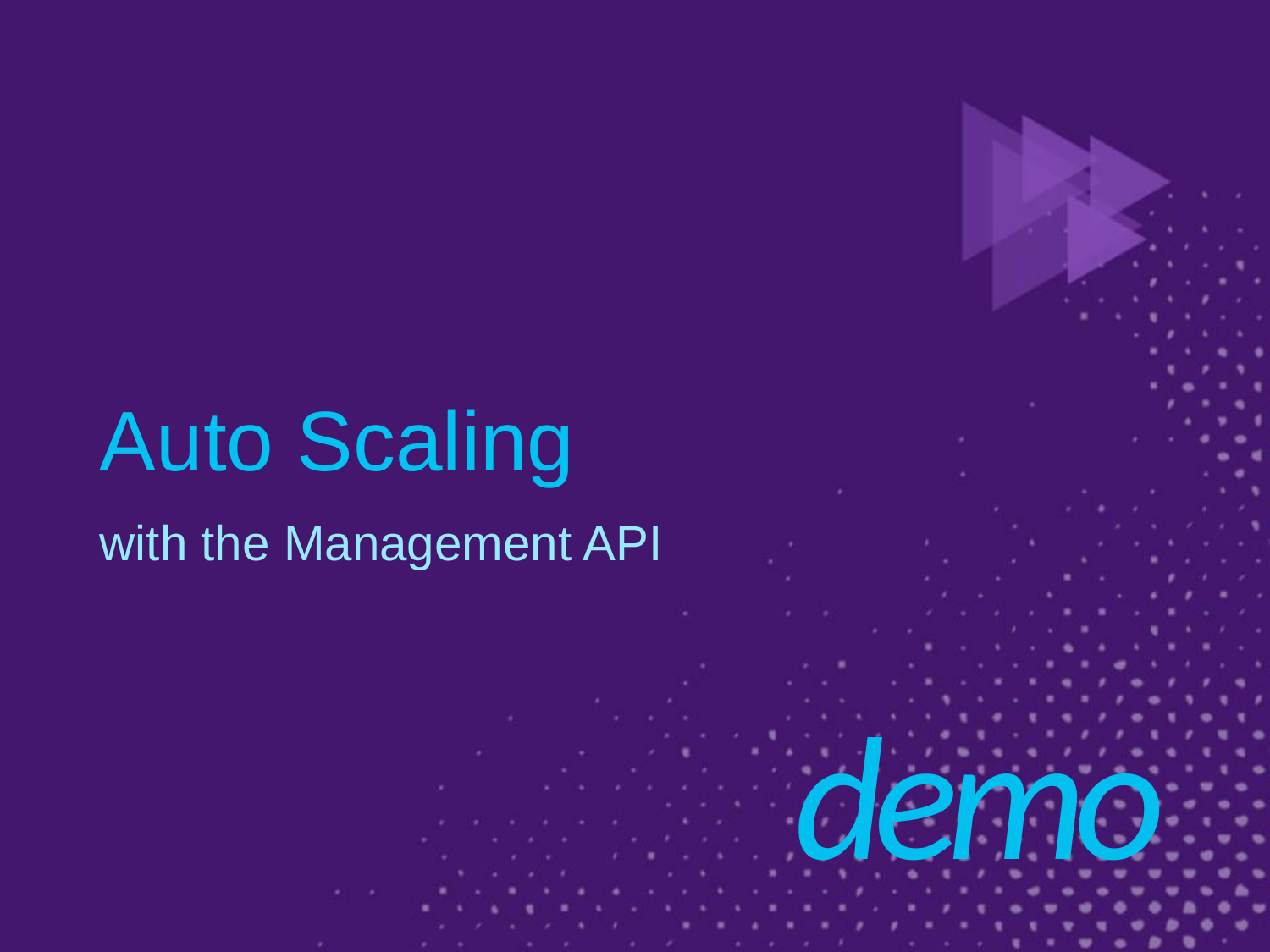

# Auto Scaling
with the Management API
demo